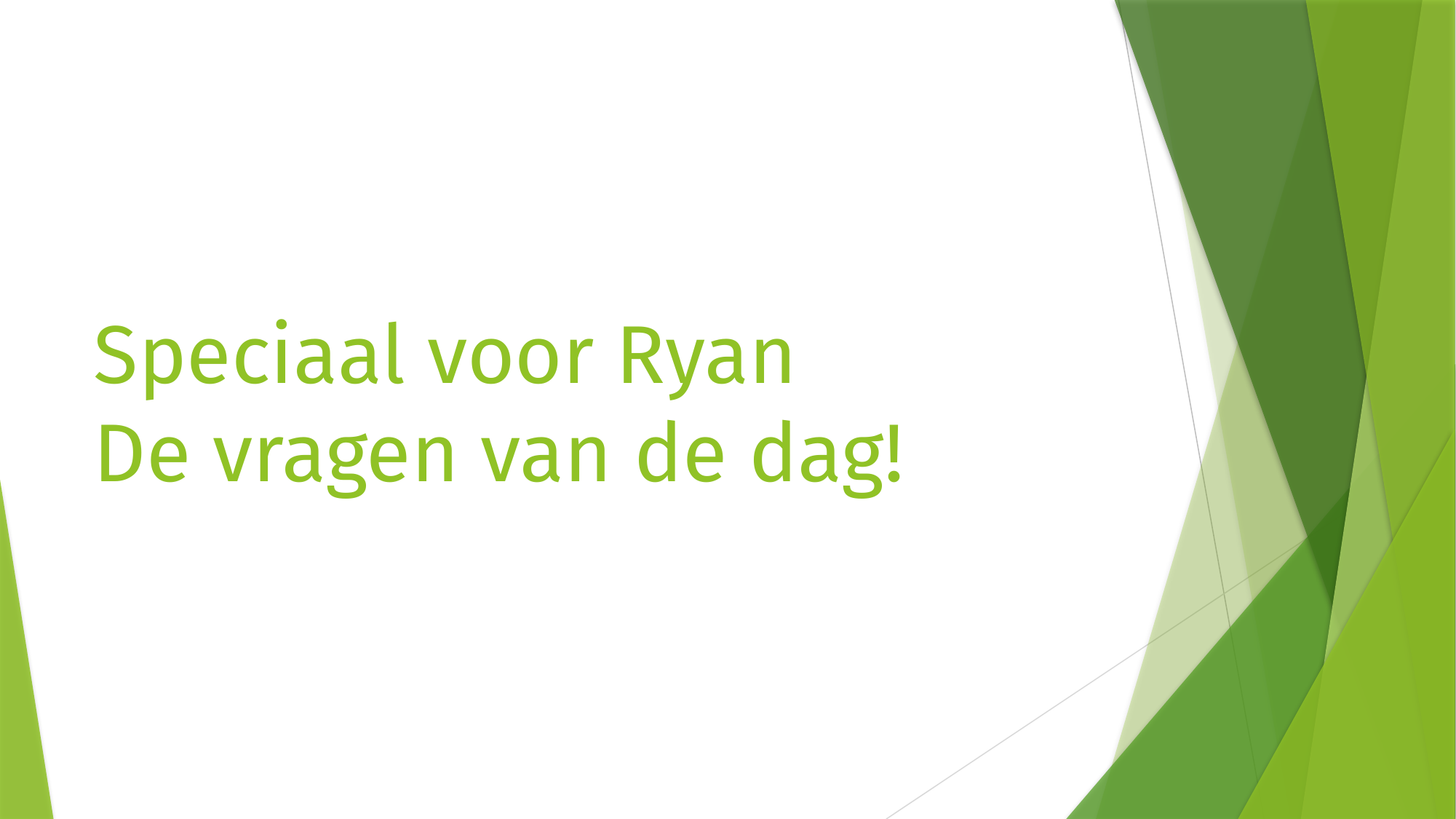

# Speciaal voor Ryan De vragen van de dag!